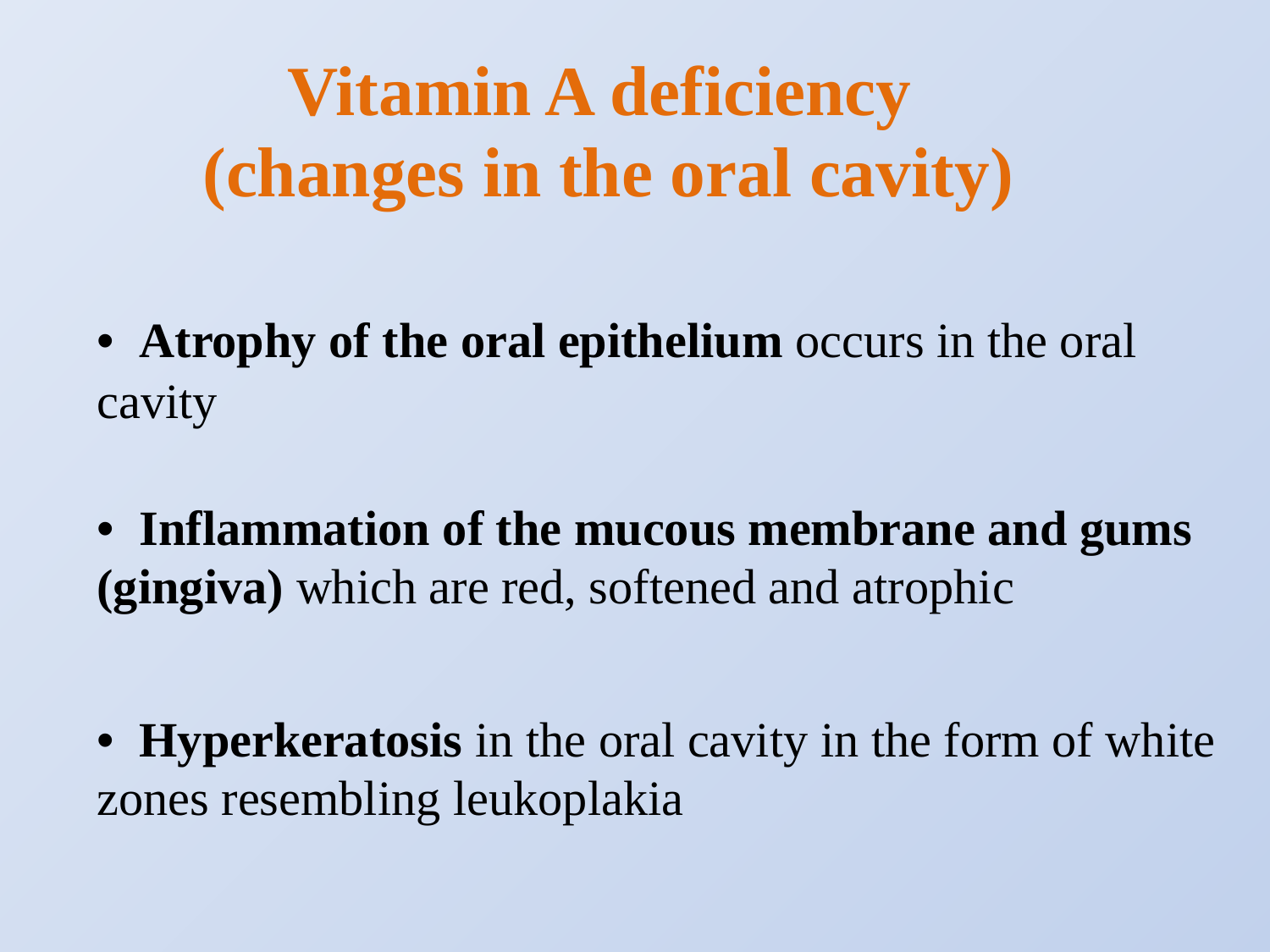

Vitamin A deficiency
(changes in the oral cavity)

•  Atrophy of the oral epithelium occurs in the oral cavity

•  Inflammation of the mucous membrane and gums (gingiva) which are red, softened and atrophic

•  Hyperkeratosis in the oral cavity in the form of white zones resembling leukoplakia